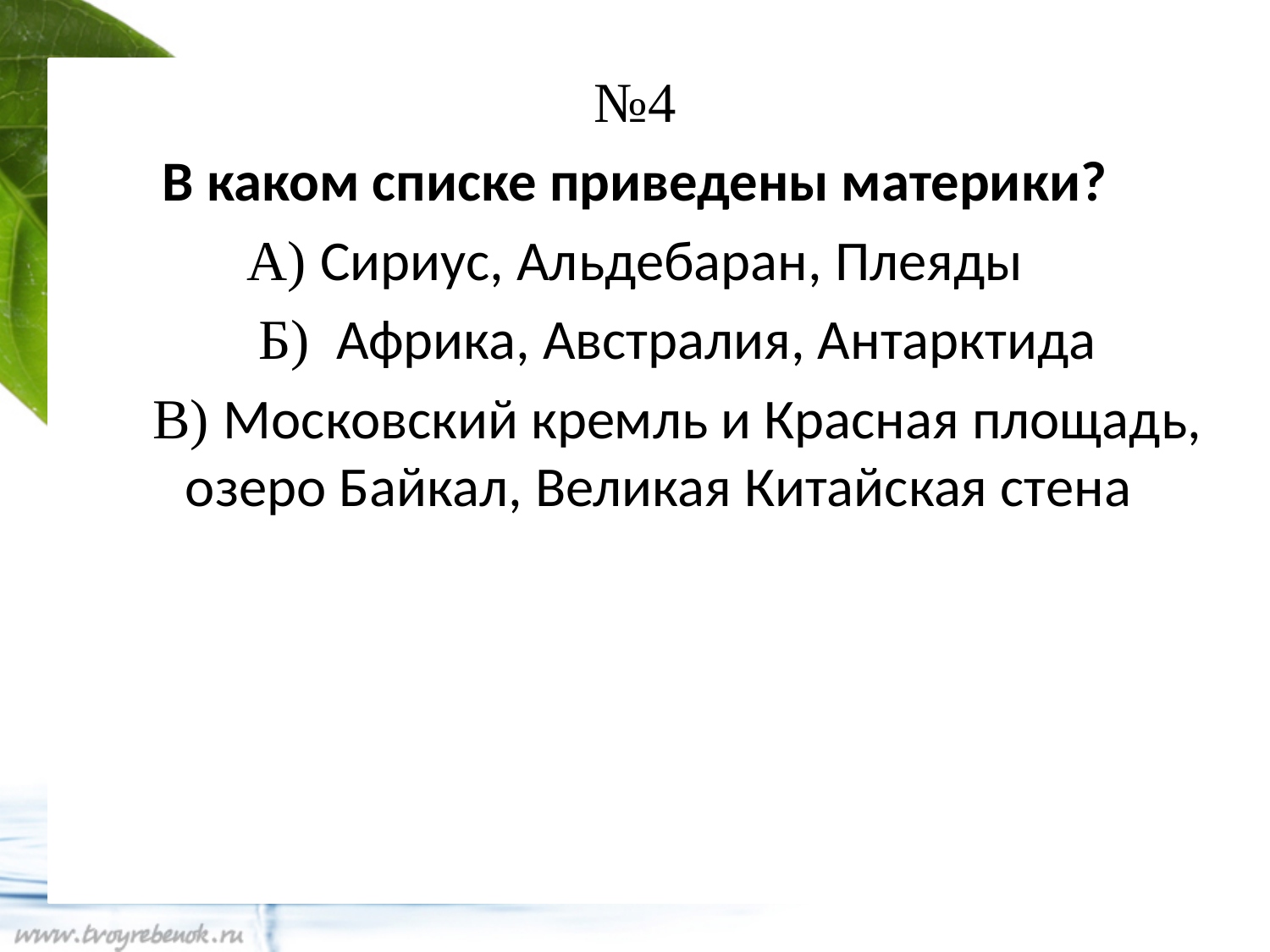

#
№4
В каком списке приведены материки?
А) Сириус, Альдебаран, Плеяды
      Б)  Африка, Австралия, Антарктида
      В) Московский кремль и Красная площадь, озеро Байкал, Великая Китайская стена